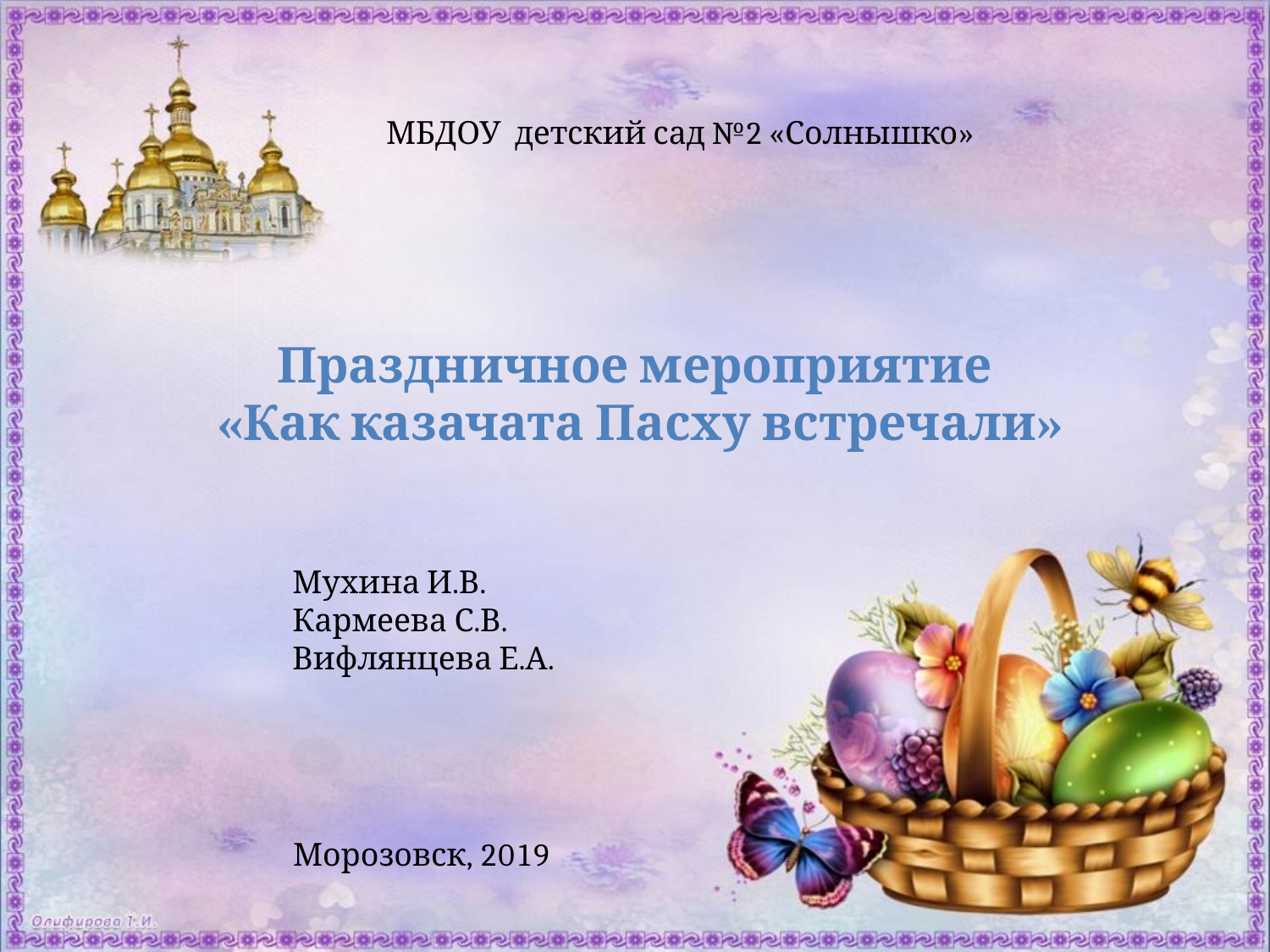

МБДОУ  детский сад №2 «Солнышко»
| Праздничное мероприятие «Как казачата Пасху встречали» |
| --- |
Мухина И.В.
Кармеева С.В.
Вифлянцева Е.А.
Морозовск, 2019